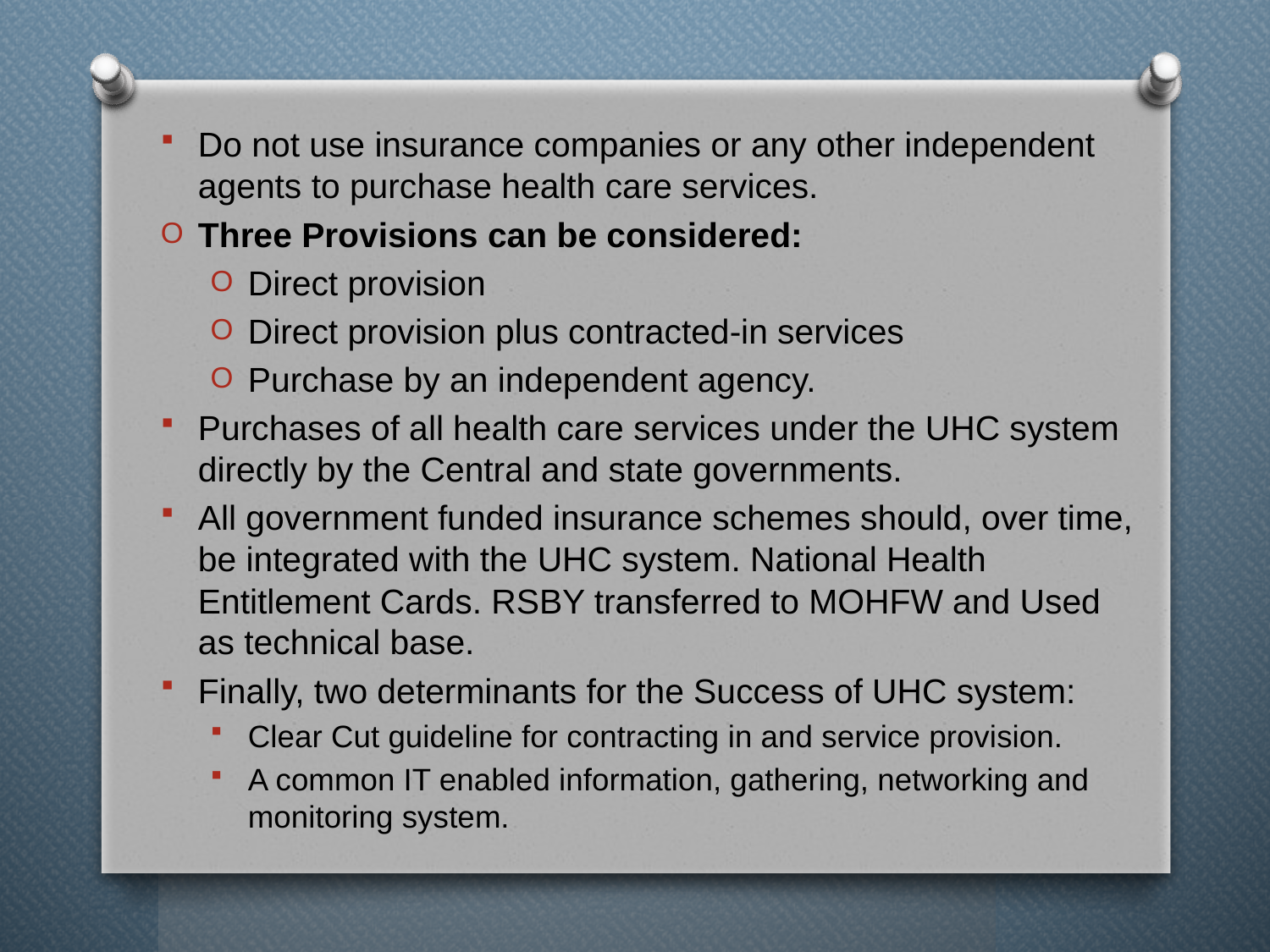

Do not use insurance companies or any other independent agents to purchase health care services.
Three Provisions can be considered:
Direct provision
Direct provision plus contracted-in services
Purchase by an independent agency.
Purchases of all health care services under the UHC system directly by the Central and state governments.
All government funded insurance schemes should, over time, be integrated with the UHC system. National Health Entitlement Cards. RSBY transferred to MOHFW and Used as technical base.
Finally, two determinants for the Success of UHC system:
Clear Cut guideline for contracting in and service provision.
A common IT enabled information, gathering, networking and monitoring system.